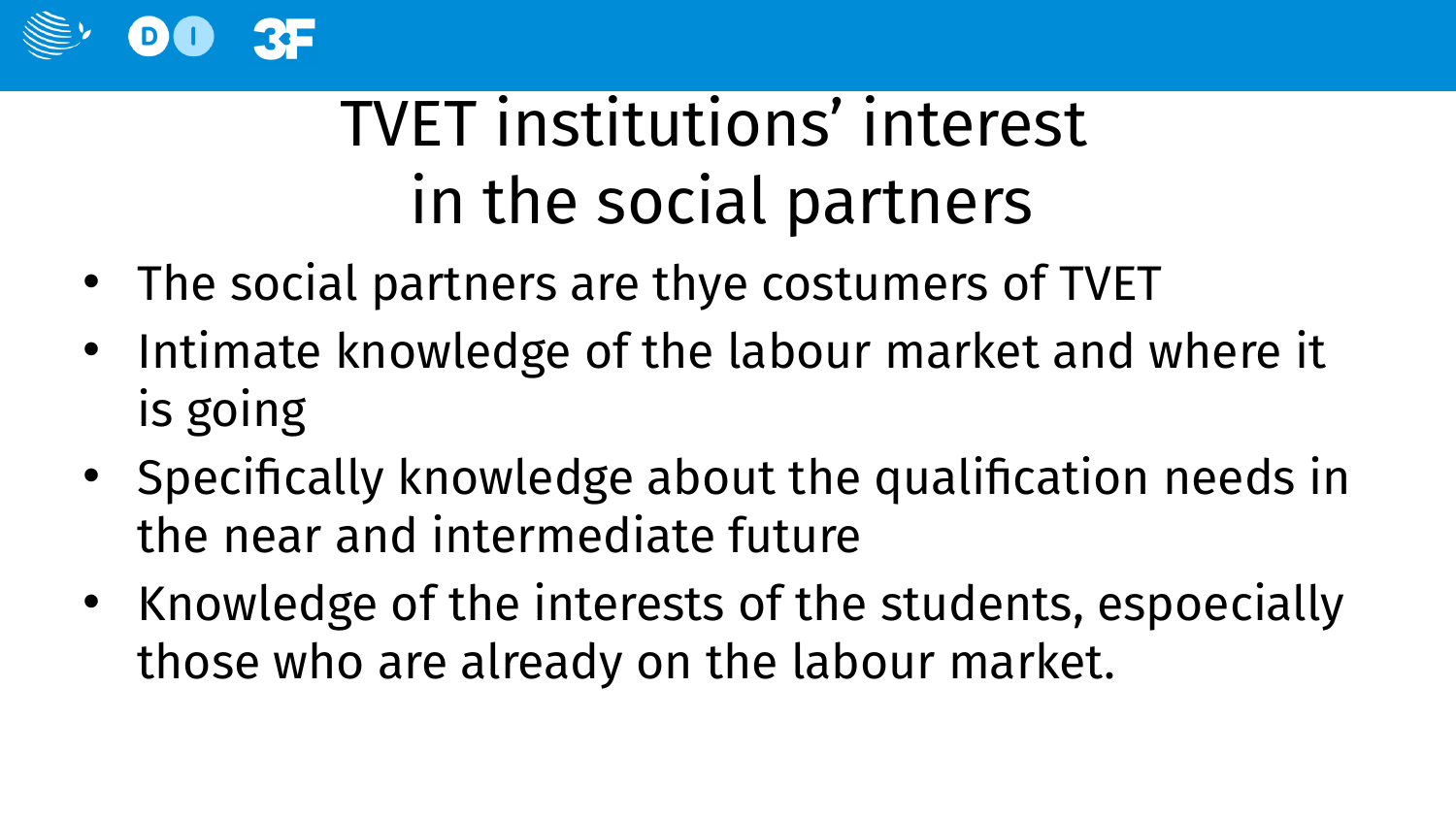

# TVET institutions’ interest in the social partners
The social partners are thye costumers of TVET
Intimate knowledge of the labour market and where it is going
Specifically knowledge about the qualification needs in the near and intermediate future
Knowledge of the interests of the students, espoecially those who are already on the labour market.